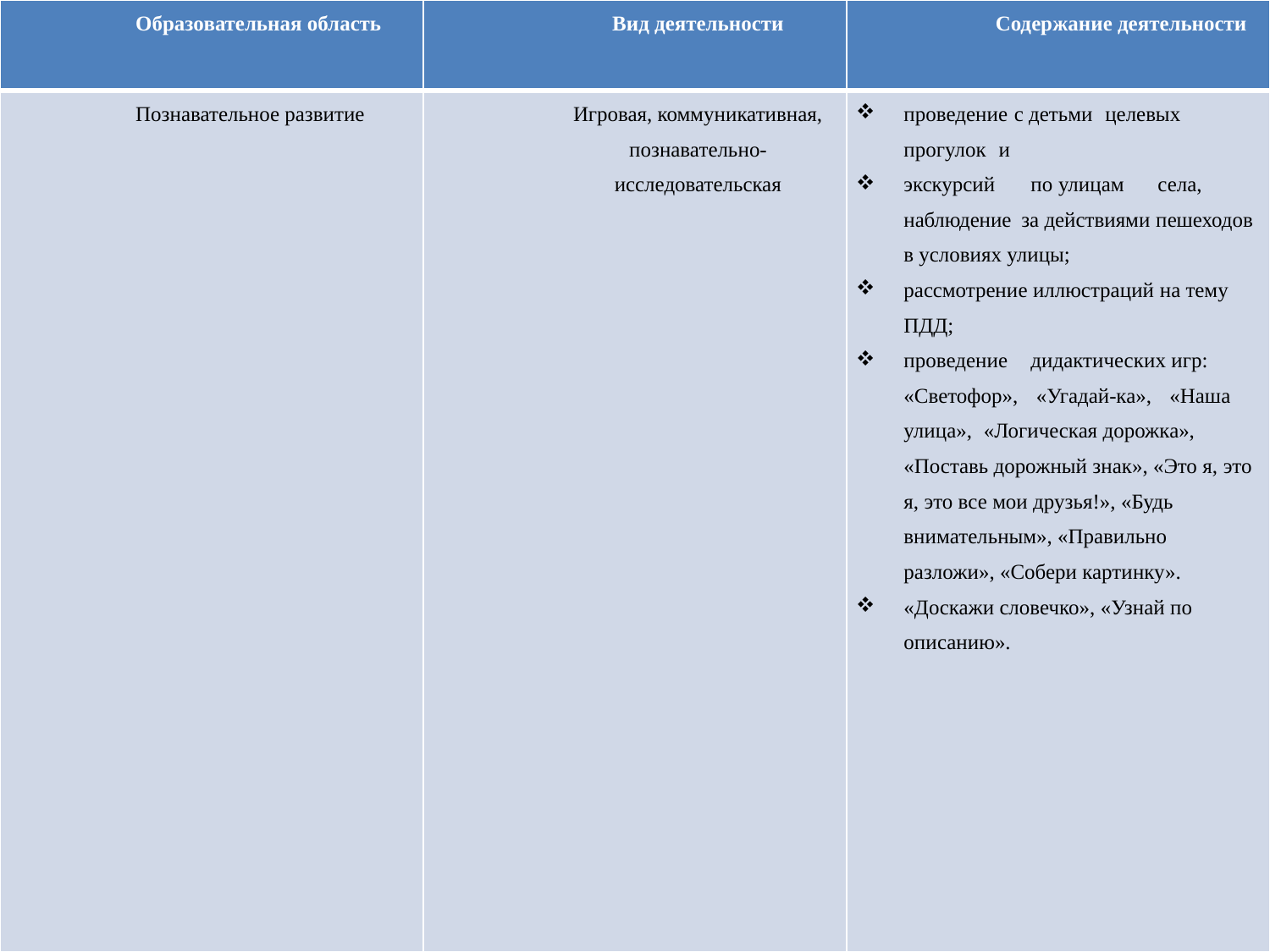

| Образовательная область | Вид деятельности | Содержание деятельности |
| --- | --- | --- |
| Познавательное развитие | Игровая, коммуникативная, познавательно-исследовательская | проведение с детьми целевых прогулок и экскурсий по улицам села, наблюдение за действиями пешеходов в условиях улицы; рассмотрение иллюстраций на тему ПДД; проведение дидактических игр: «Светофор», «Угадай-ка», «Наша улица», «Логическая дорожка», «Поставь дорожный знак», «Это я, это я, это все мои друзья!», «Будь внимательным», «Правильно разложи», «Собери картинку». «Доскажи словечко», «Узнай по описанию». |
#